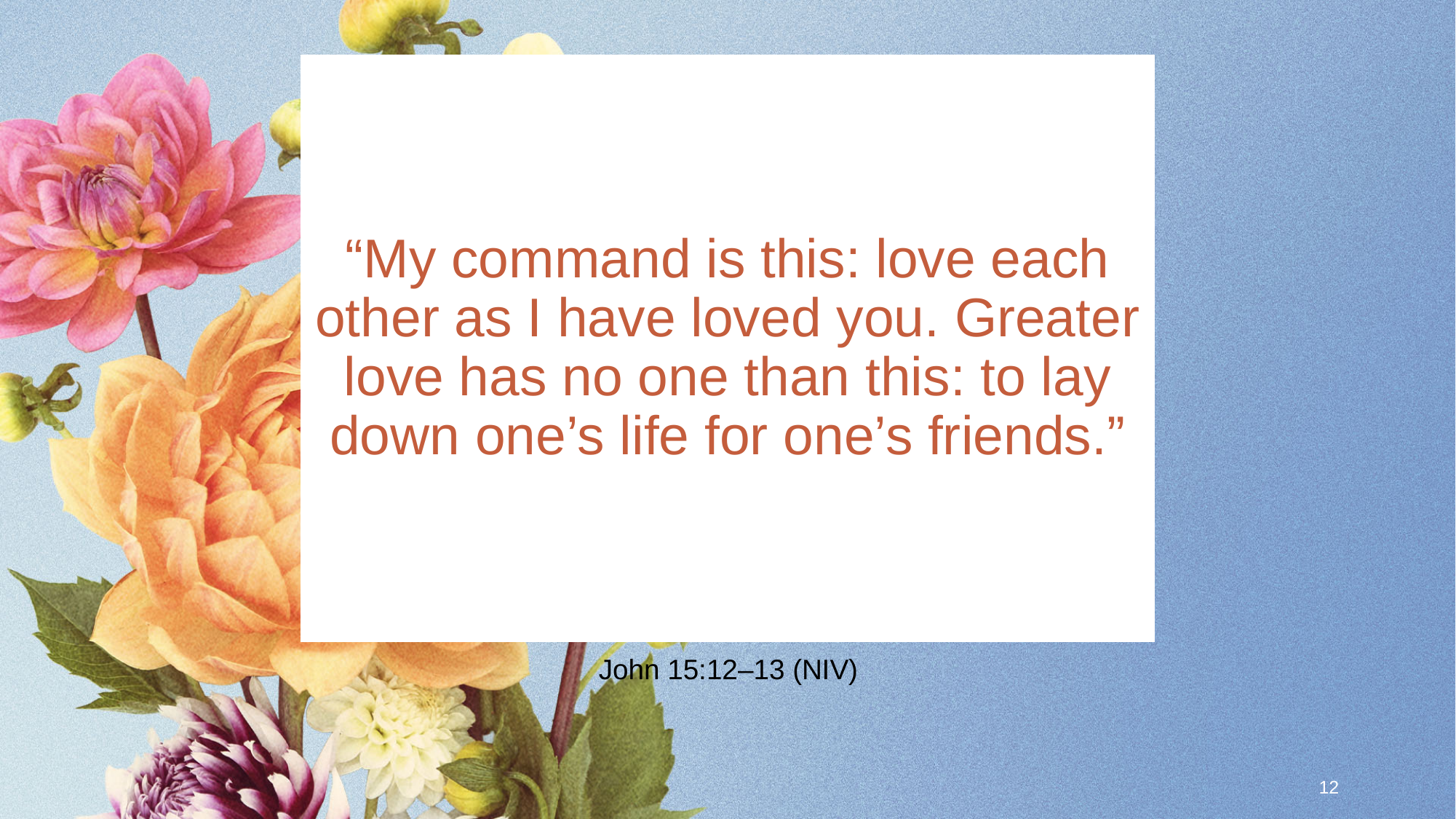

“My command is this: love each other as I have loved you. Greater love has no one than this: to lay down one’s life for one’s friends.”
John 15:12–13 (NIV)
12